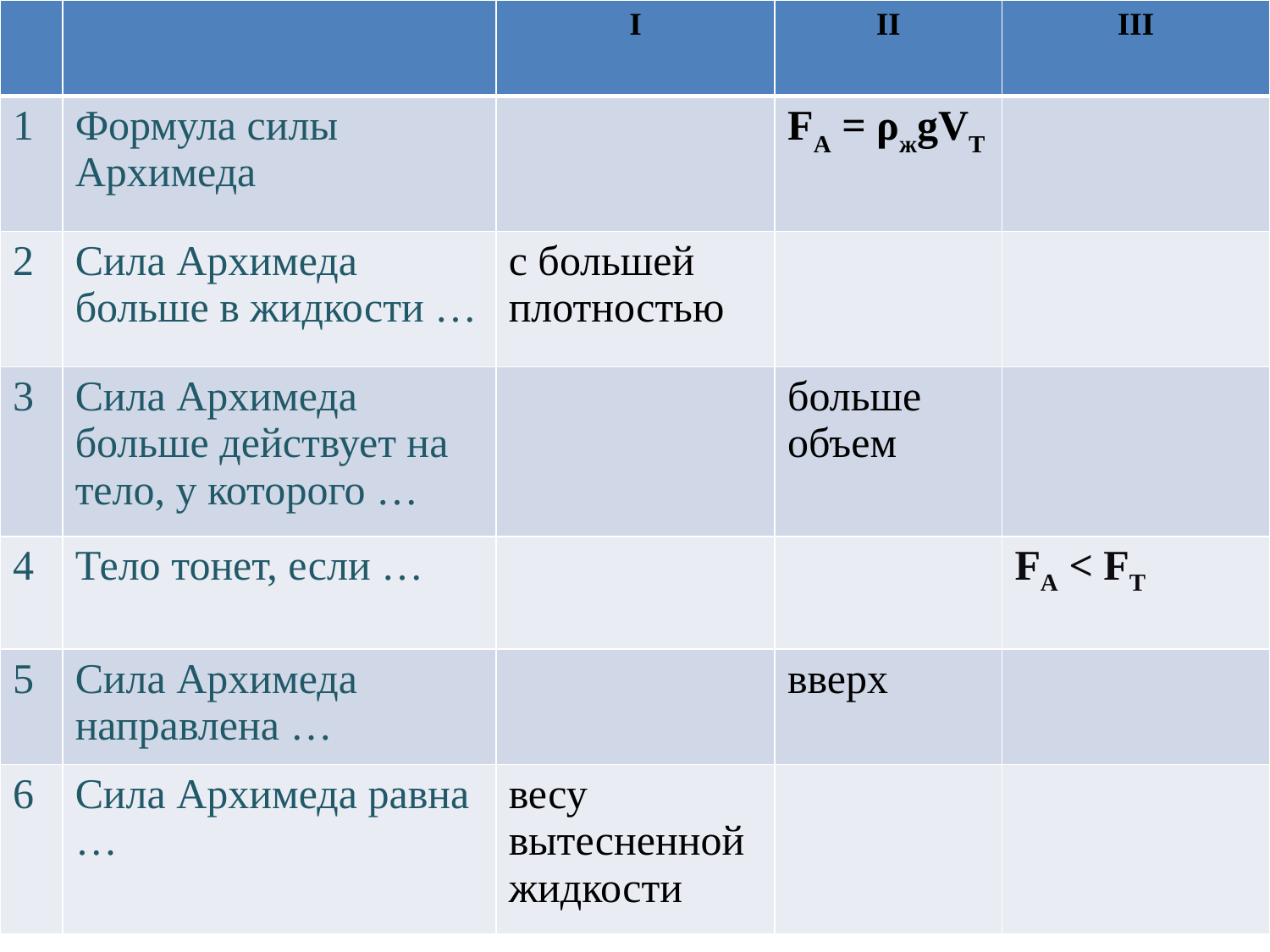

|  |  | I | II | III |
| --- | --- | --- | --- | --- |
| 1 | Формула силы Архимеда |  | FA = ρжgVT |  |
| 2 | Сила Архимеда больше в жидкости … | с большей плотностью |  |  |
| 3 | Сила Архимеда больше действует на тело, у которого … |  | больше объем |  |
| 4 | Тело тонет, если … |  |  | FА < FТ |
| 5 | Сила Архимеда направлена … |  | вверх |  |
| 6 | Сила Архимеда равна … | весу вытесненной жидкости |  |  |